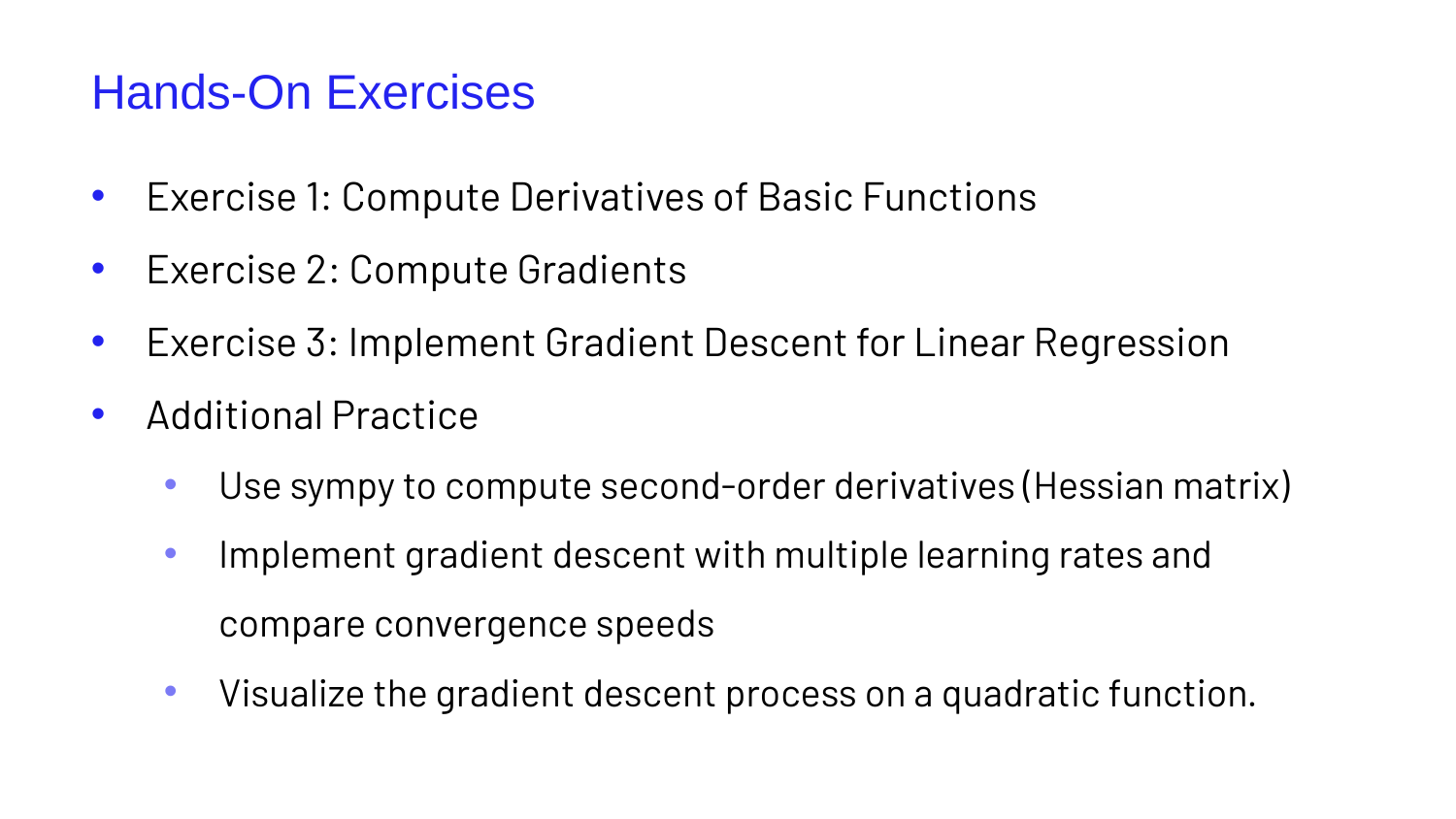

Hands-On Exercises
Exercise 1: Compute Derivatives of Basic Functions
Exercise 2: Compute Gradients
Exercise 3: Implement Gradient Descent for Linear Regression
Additional Practice
Use sympy to compute second-order derivatives (Hessian matrix)
Implement gradient descent with multiple learning rates and compare convergence speeds
Visualize the gradient descent process on a quadratic function.